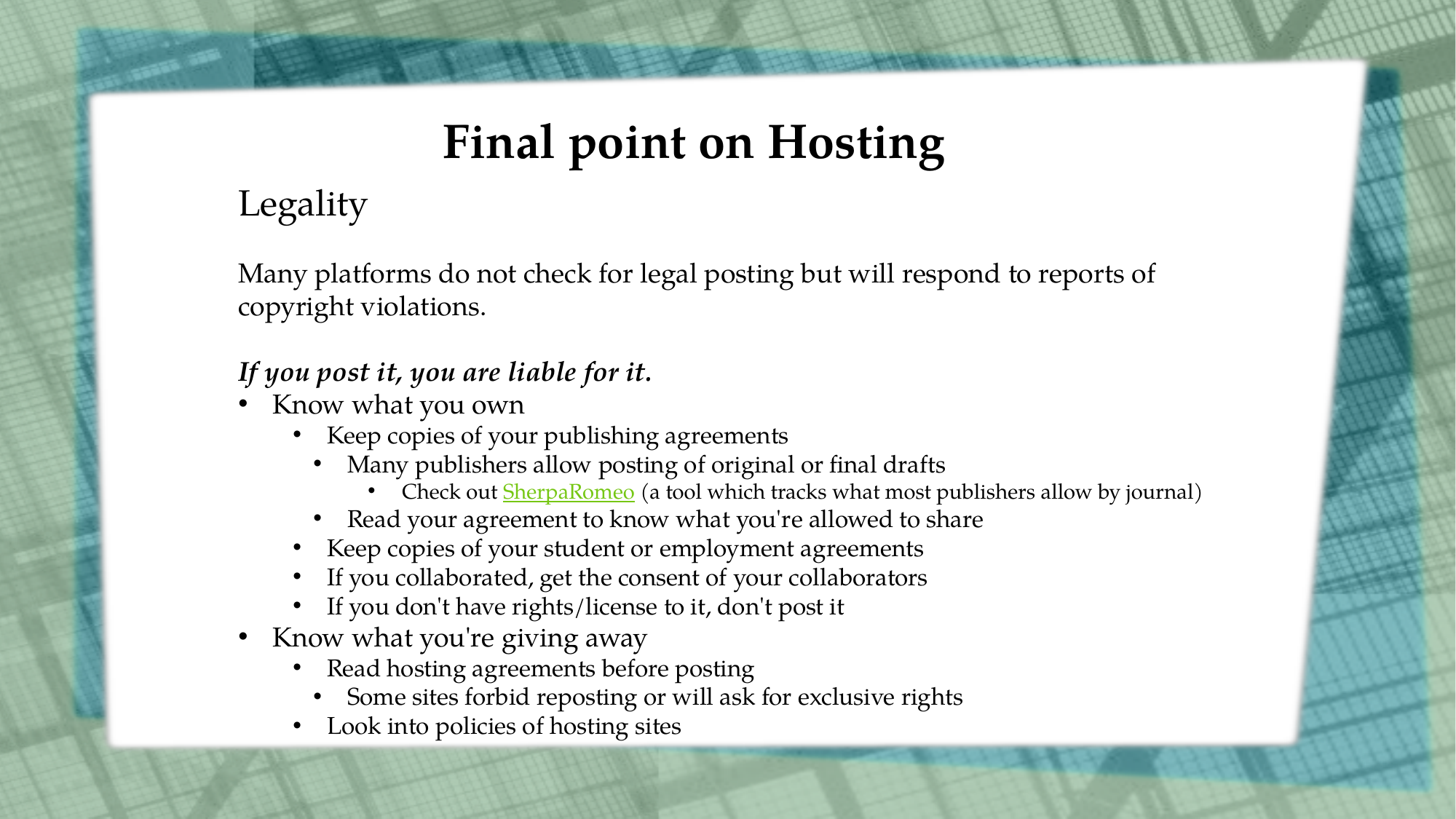

# Final point on Hosting
Legality

Many platforms do not check for legal posting but will respond to reports of copyright violations.

If you post it, you are liable for it.
Know what you own
Keep copies of your publishing agreements
Many publishers allow posting of original or final drafts
Check out SherpaRomeo (a tool which tracks what most publishers allow by journal)
Read your agreement to know what you're allowed to share
Keep copies of your student or employment agreements
If you collaborated, get the consent of your collaborators
If you don't have rights/license to it, don't post it
Know what you're giving away
Read hosting agreements before posting
Some sites forbid reposting or will ask for exclusive rights
Look into policies of hosting sites